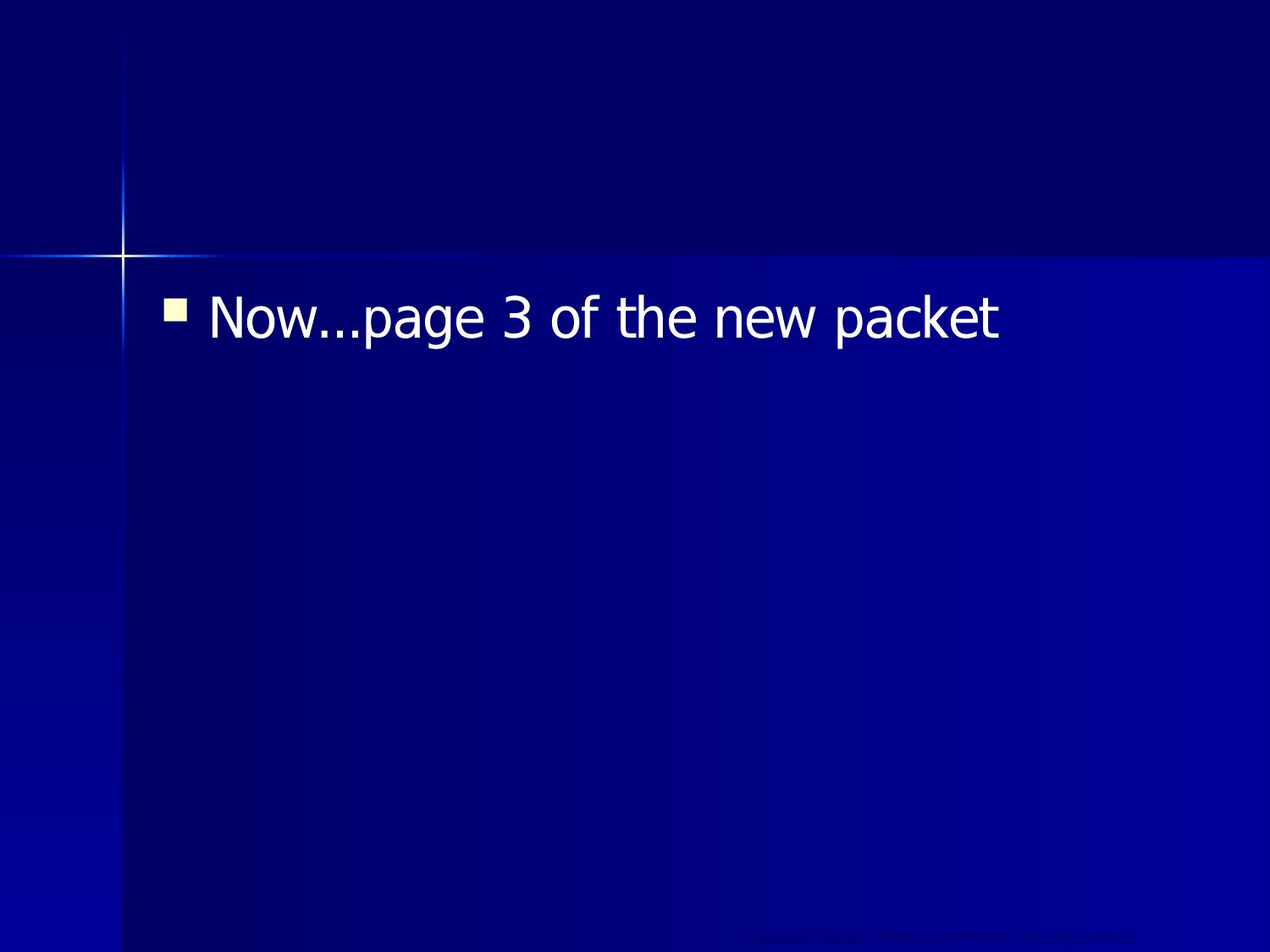

#
Now…page 3 of the new packet